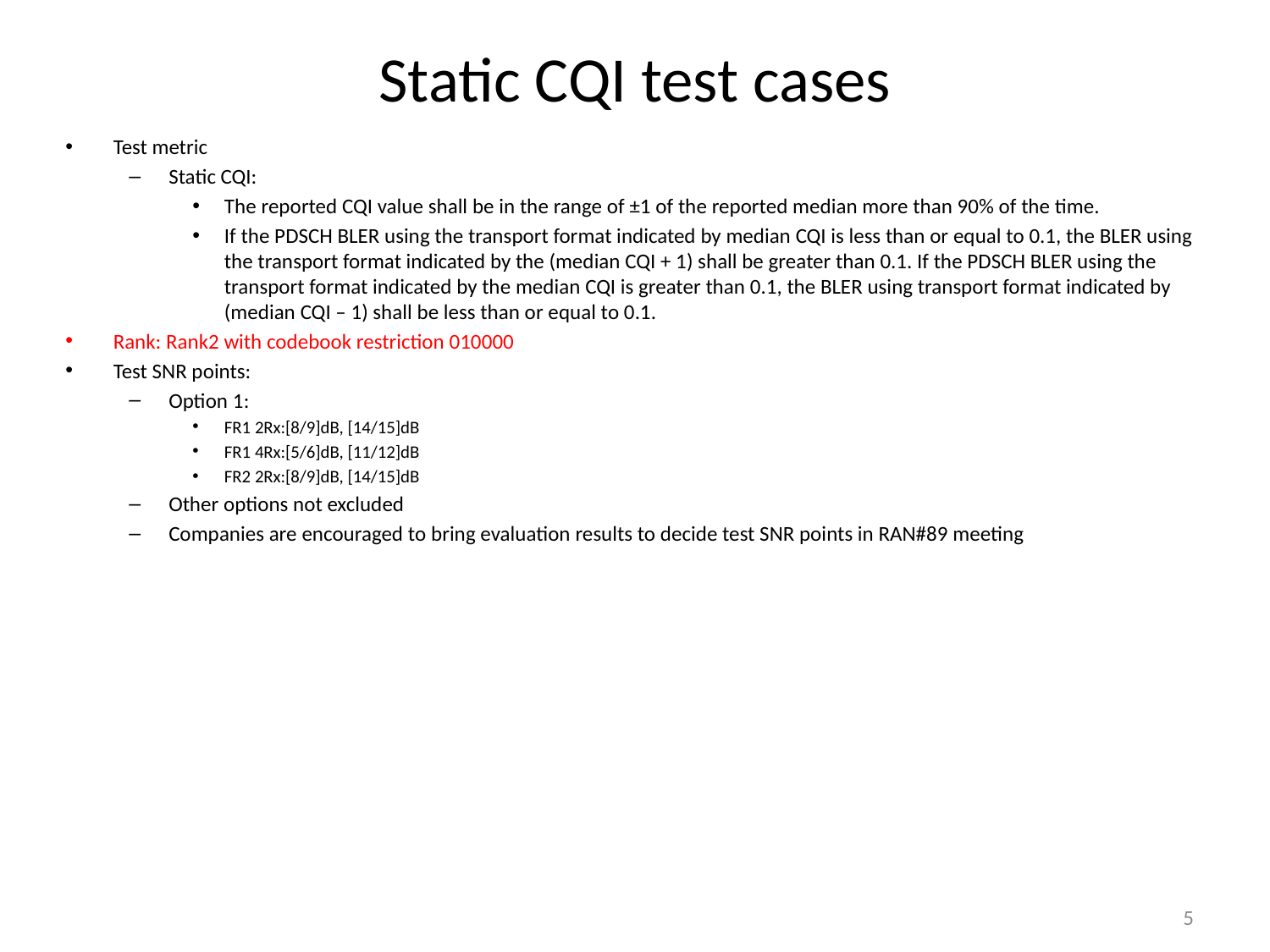

# Static CQI test cases
Test metric
Static CQI:
The reported CQI value shall be in the range of ±1 of the reported median more than 90% of the time.
If the PDSCH BLER using the transport format indicated by median CQI is less than or equal to 0.1, the BLER using the transport format indicated by the (median CQI + 1) shall be greater than 0.1. If the PDSCH BLER using the transport format indicated by the median CQI is greater than 0.1, the BLER using transport format indicated by (median CQI – 1) shall be less than or equal to 0.1.
Rank: Rank2 with codebook restriction 010000
Test SNR points:
Option 1:
FR1 2Rx:[8/9]dB, [14/15]dB
FR1 4Rx:[5/6]dB, [11/12]dB
FR2 2Rx:[8/9]dB, [14/15]dB
Other options not excluded
Companies are encouraged to bring evaluation results to decide test SNR points in RAN#89 meeting

5